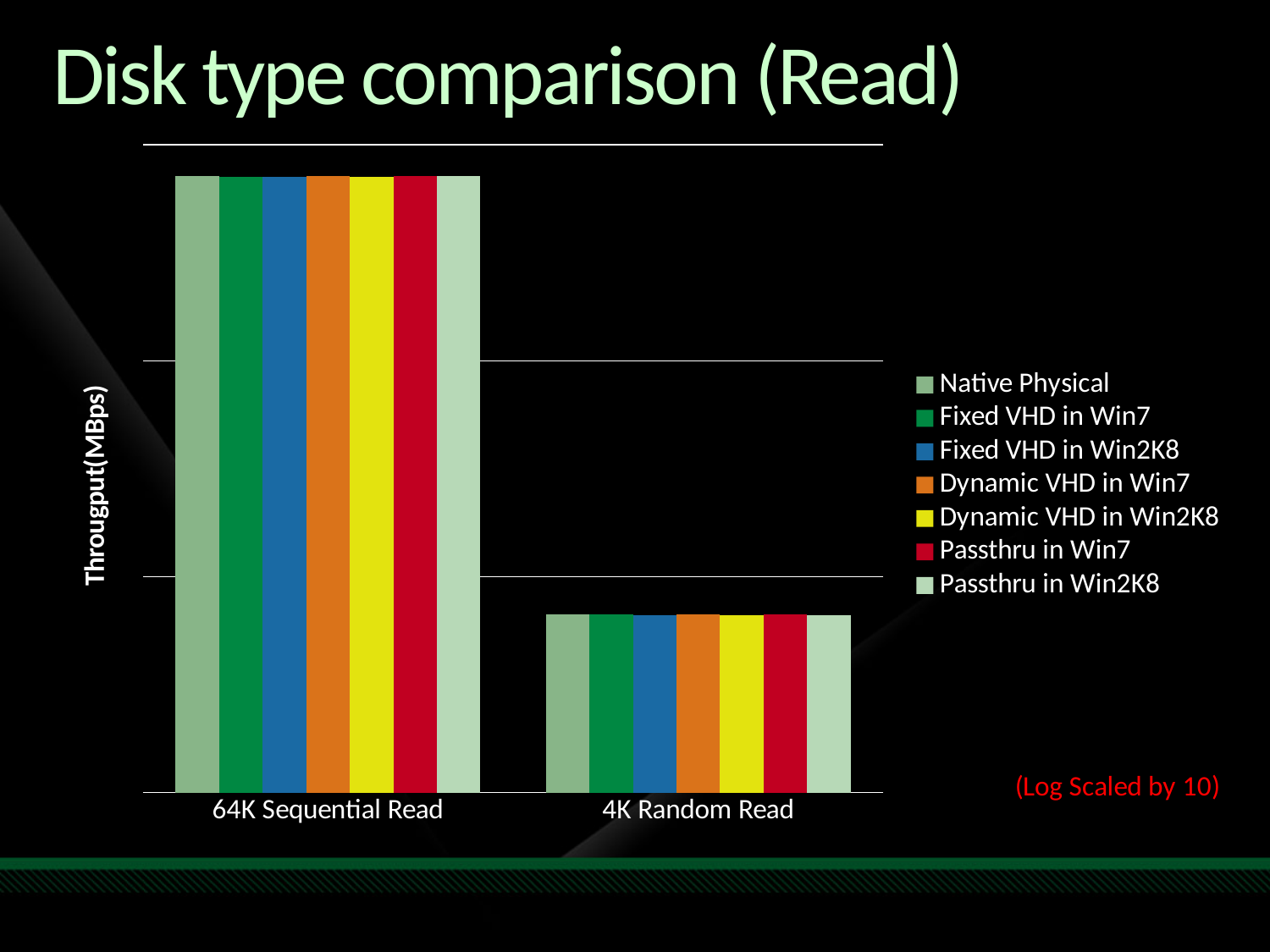

# Disk type comparison (Read)

### Chart

| Category | Native Physical |  |  |  |  |  |  |
|---|---|---|---|---|---|---|---|
| 64K Sequential Read | 714.733766 | 713.3161929999975 | 711.640178 | 714.5621989999975 | 714.2367 | 715.53 | 715.37 |
| 4K Random Read | 6.6688429999999945 | 6.675985999999976 | 6.631319 | 6.674709 | 6.613814999999973 | 6.6599999999999975 | 6.63 |